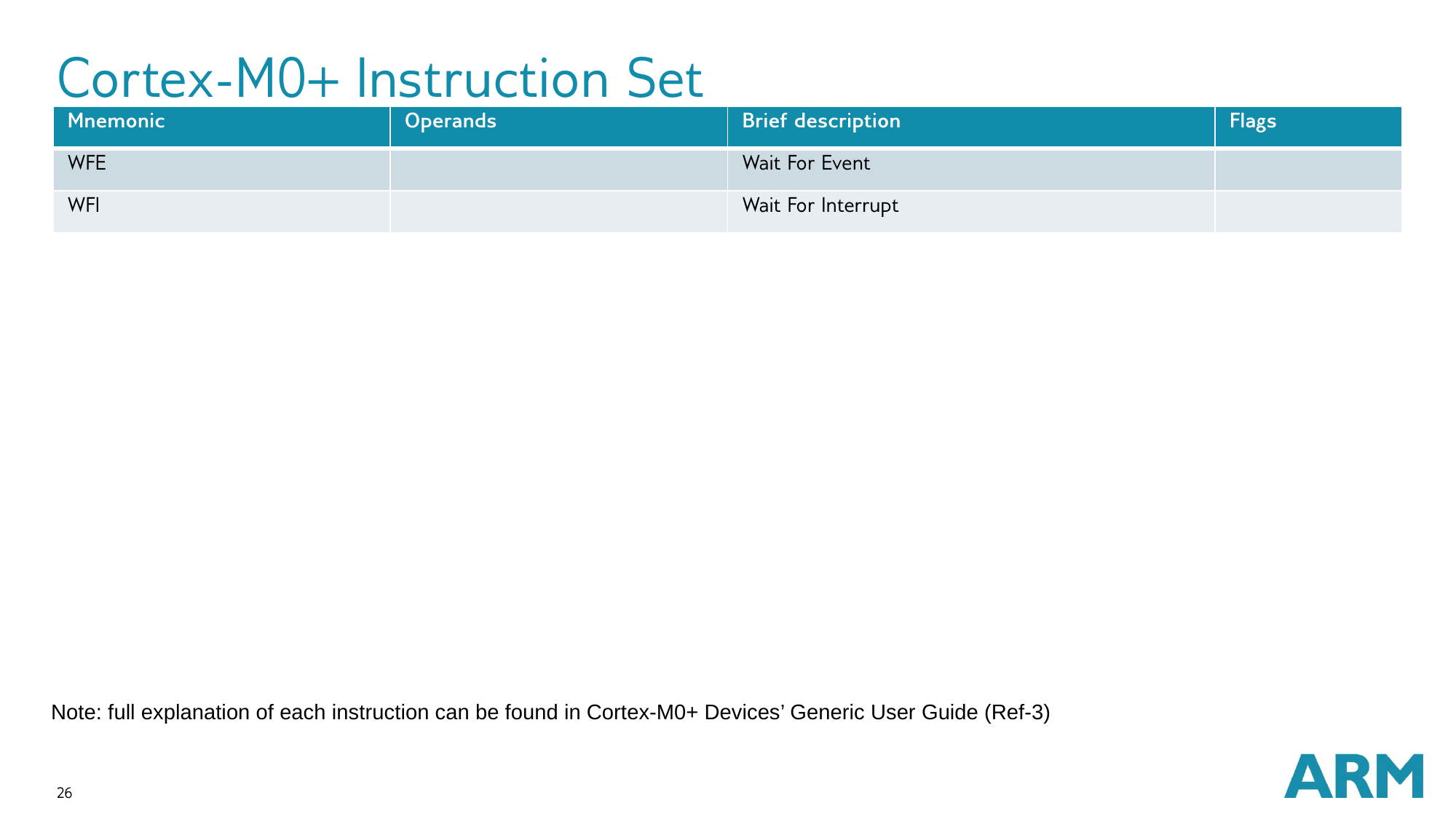

# Cortex-M0+ Instruction Set
| Mnemonic | Operands | Brief description | Flags |
| --- | --- | --- | --- |
| WFE |  | Wait For Event |  |
| WFI |  | Wait For Interrupt |  |
Note: full explanation of each instruction can be found in Cortex-M0+ Devices’ Generic User Guide (Ref-3)